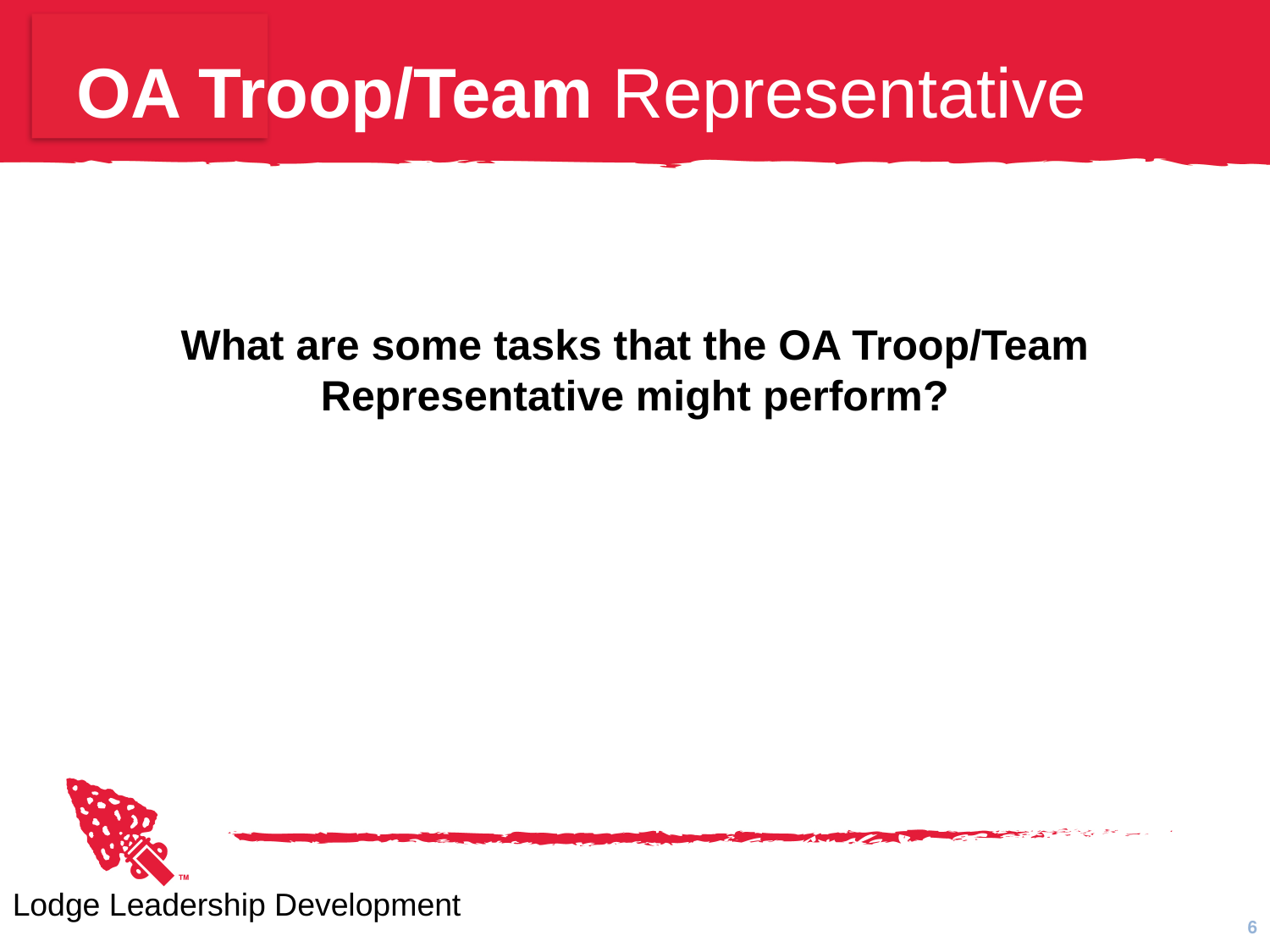

# OA Troop/Team Representative
What are some tasks that the OA Troop/Team Representative might perform?
Lodge Leadership Development
6